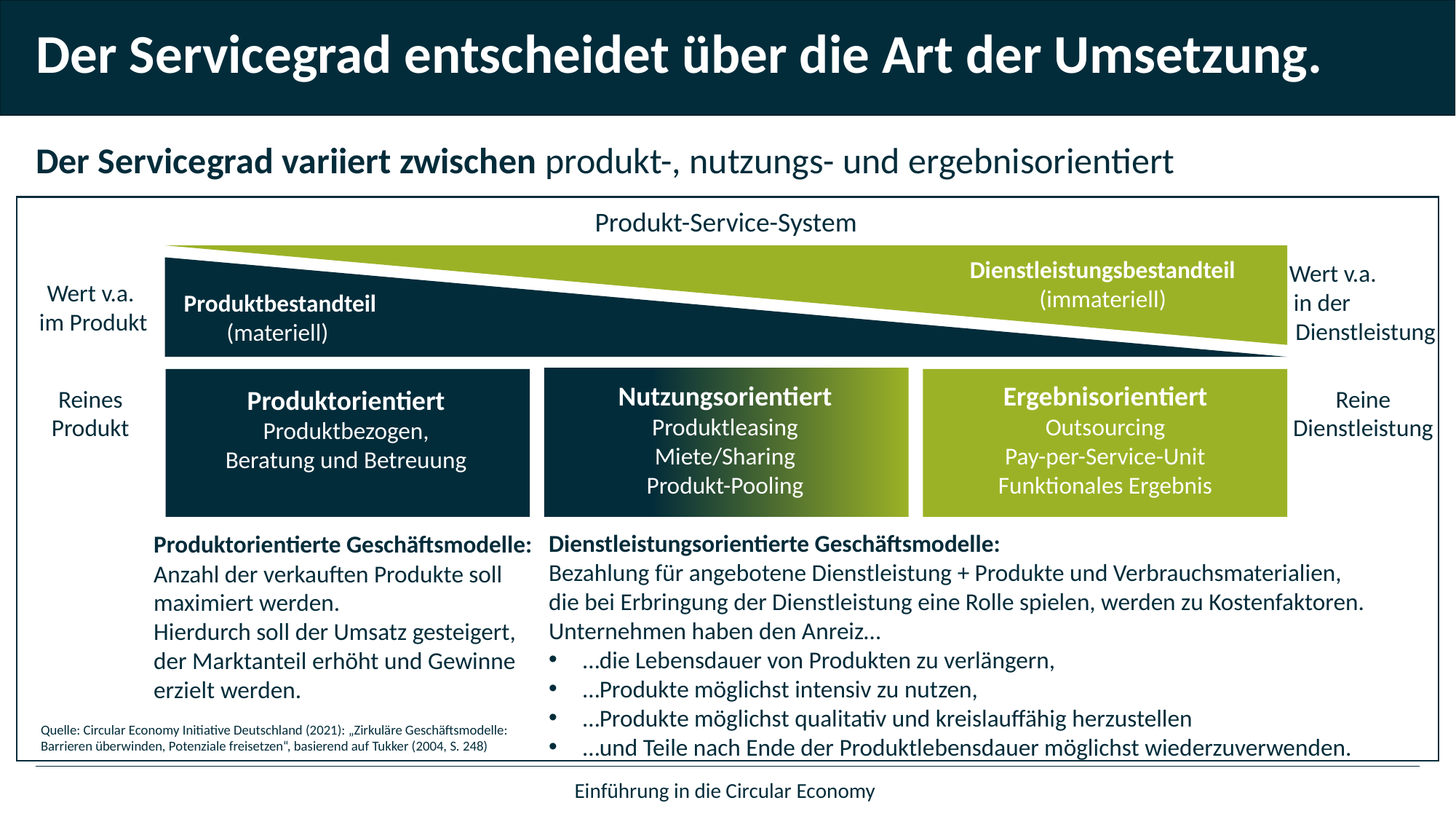

# Der Servicegrad entscheidet über die Art der Umsetzung.
Der Servicegrad variiert zwischen produkt-, nutzungs- und ergebnisorientiert

Produkt-Service-System

Dienstleistungsbestandteil (immateriell)

Wert v.a.             in der                  Dienstleistung
Wert v.a.
 im Produkt
 Produktbestandteil (materiell)

Nutzungsorientiert
Produktleasing
Miete/Sharing
Produkt-Pooling
Ergebnisorientiert
Outsourcing
Pay-per-Service-Unit
Funktionales Ergebnis
Produktorientiert
Produktbezogen,
Beratung und Betreuung
Reines Produkt
Dienstleistungsorientierte Geschäftsmodelle:
Bezahlung für angebotene Dienstleistung + Produkte und Verbrauchsmaterialien,
die bei Erbringung der Dienstleistung eine Rolle spielen, werden zu Kostenfaktoren.
Unternehmen haben den Anreiz…
…die Lebensdauer von Produkten zu verlängern,
…Produkte möglichst intensiv zu nutzen,
…Produkte möglichst qualitativ und kreislauffähig herzustellen
…und Teile nach Ende der Produktlebensdauer möglichst wiederzuverwenden.
Produktorientierte Geschäftsmodelle:
Anzahl der verkauften Produkte soll maximiert werden.
Hierdurch soll der Umsatz gesteigert, der Marktanteil erhöht und Gewinne erzielt werden.
Reine Dienstleistung
Quelle: Circular Economy Initiative Deutschland (2021): „Zirkuläre Geschäftsmodelle: Barrieren überwinden, Potenziale freisetzen“, basierend auf Tukker (2004, S. 248)
Einführung in die Circular Economy